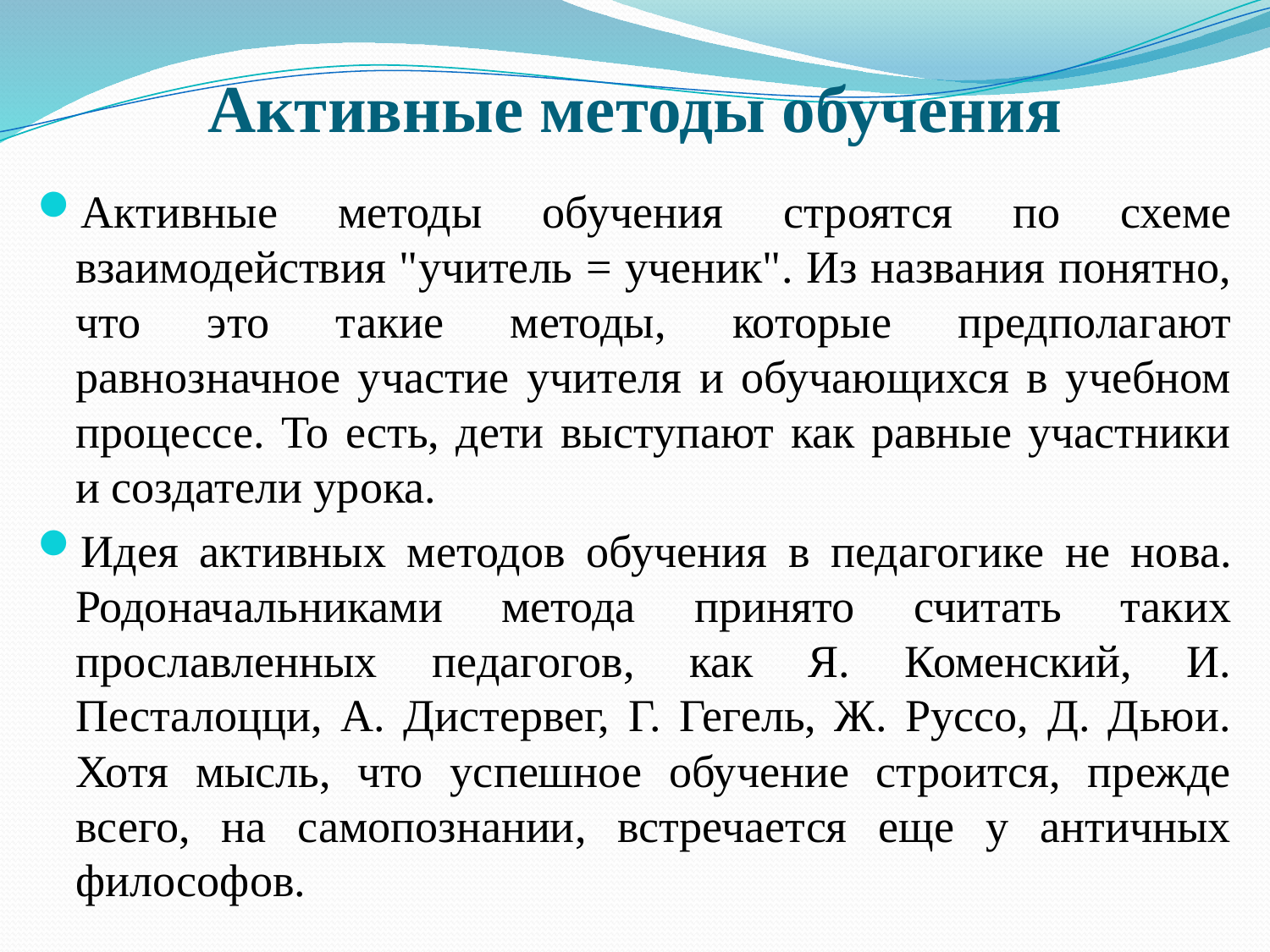

# Активные методы обучения
Активные методы обучения строятся по схеме взаимодействия "учитель = ученик". Из названия понятно, что это такие методы, которые предполагают равнозначное участие учителя и обучающихся в учебном процессе. То есть, дети выступают как равные участники и создатели урока.
Идея активных методов обучения в педагогике не нова. Родоначальниками метода принято считать таких прославленных педагогов, как Я. Коменский, И. Песталоцци, А. Дистервег, Г. Гегель, Ж. Руссо, Д. Дьюи. Хотя мысль, что успешное обучение строится, прежде всего, на самопознании, встречается еще у античных философов.